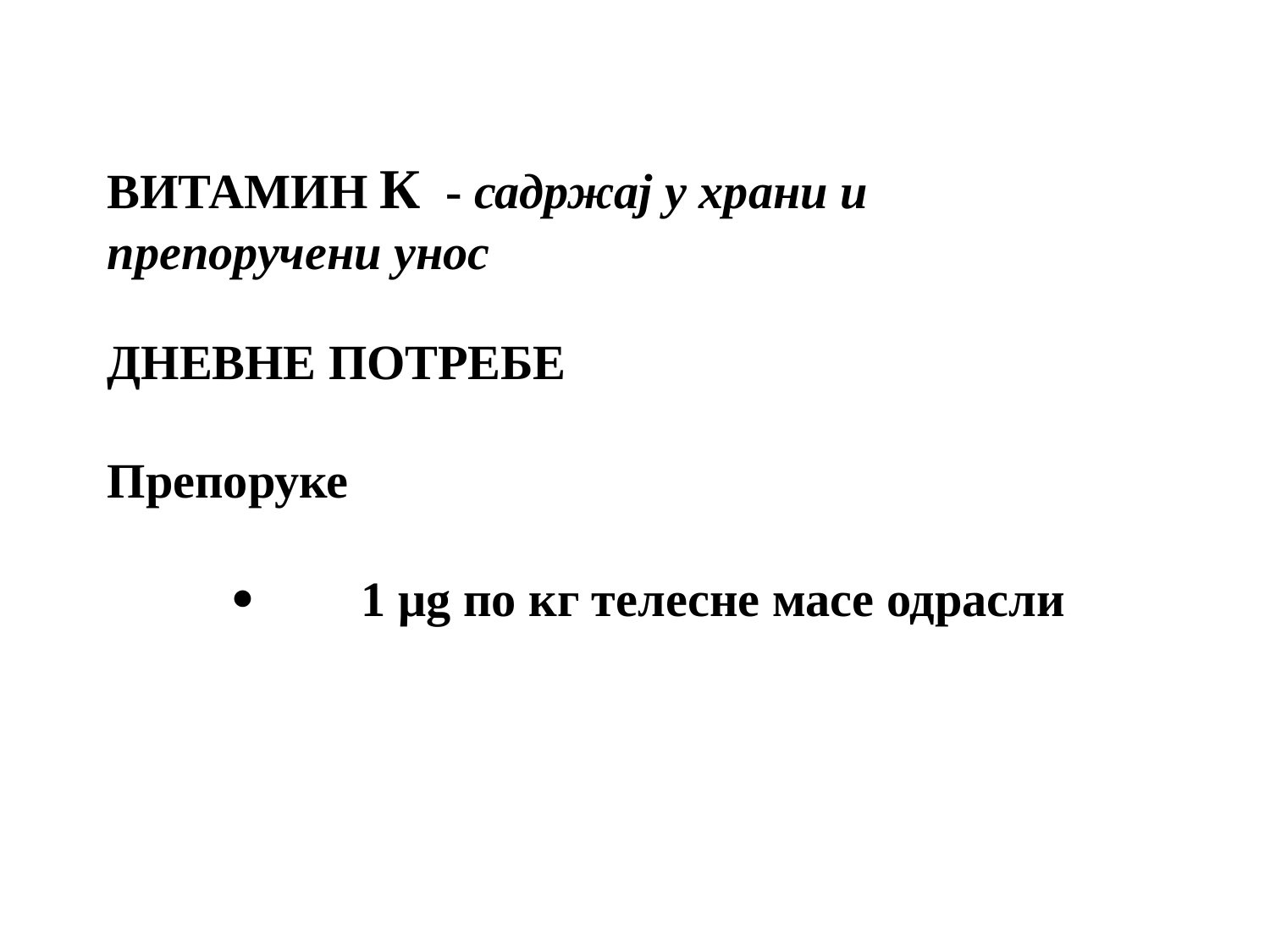

ВИТАМИН К  - садржај у храни и препоручени унос

ДНЕВНЕ ПОТРЕБЕ

Препоруке

•	1 μg по кг телесне масе одрасли